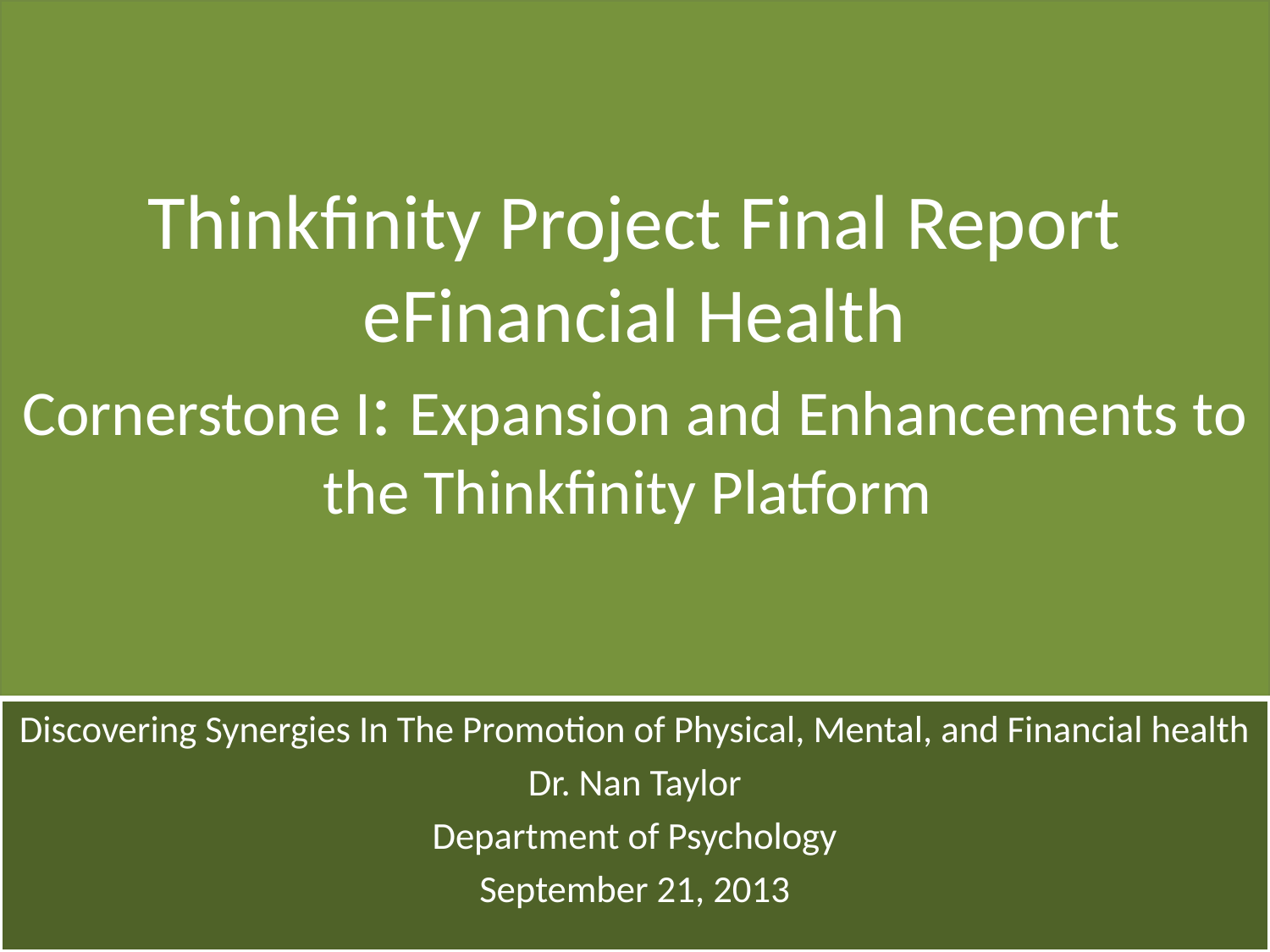

# Thinkfinity Project Final Report eFinancial Health Cornerstone I: Expansion and Enhancements to the Thinkfinity Platform
Discovering Synergies In The Promotion of Physical, Mental, and Financial health
Dr. Nan Taylor
Department of Psychology
September 21, 2013